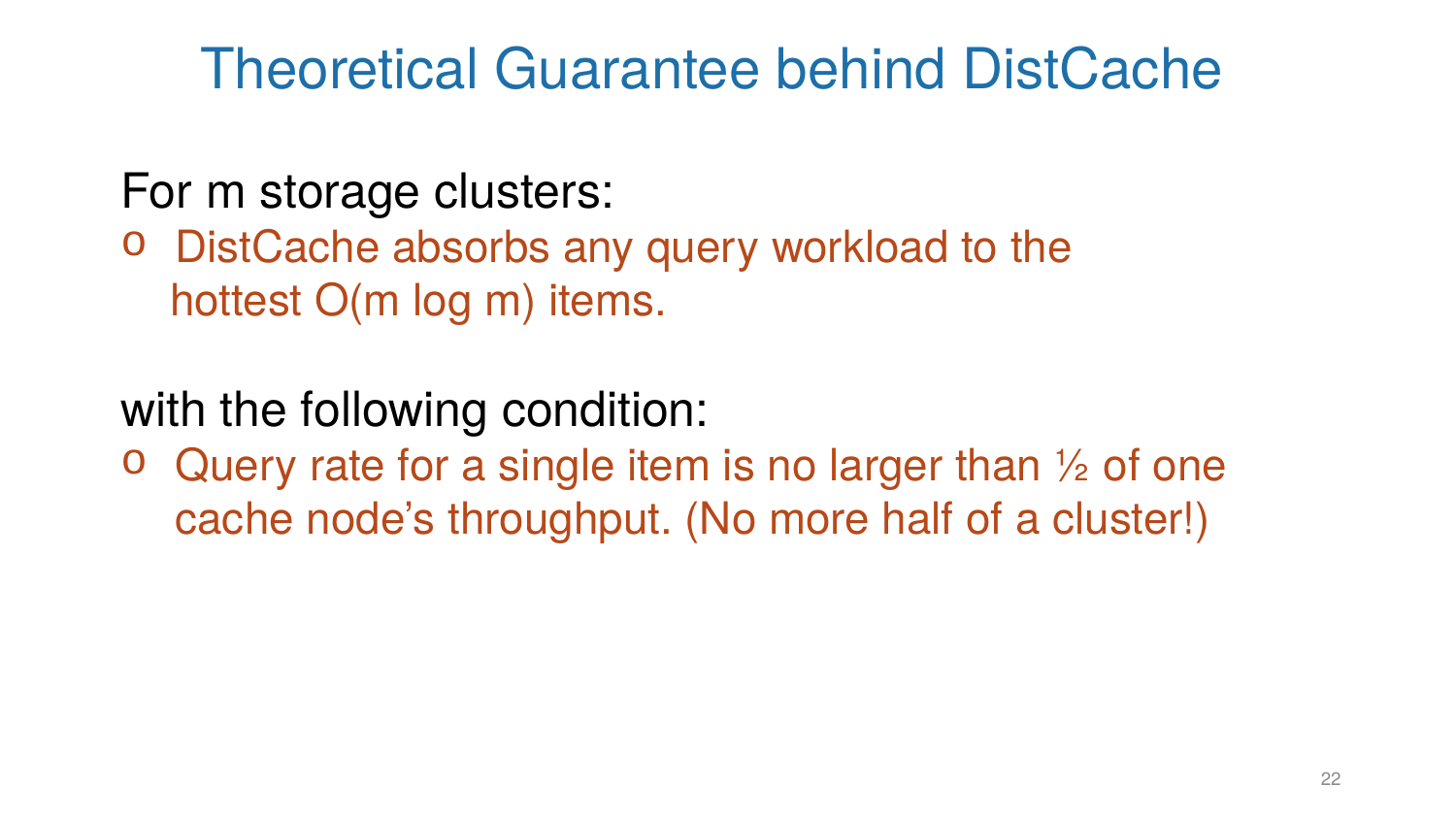

# Theoretical Guarantee behind DistCache
For m storage clusters:
DistCache absorbs any query workload to the
    hottest O(m log m) items.

with the following condition:
Query rate for a single item is no larger than ½ of one cache node’s throughput. (No more half of a cluster!)

22